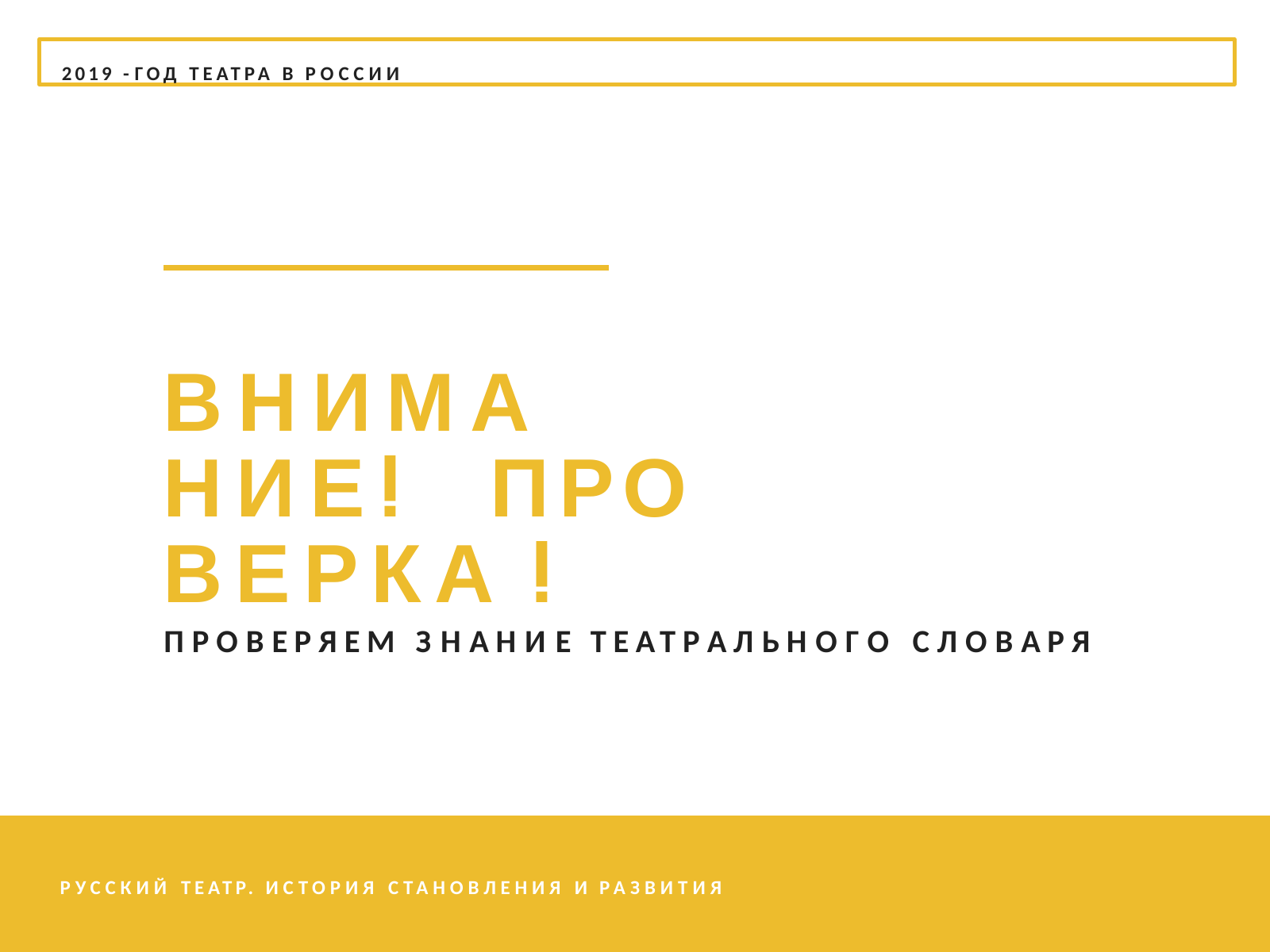

2019 - ГОД ТЕАТРА В РОССИИ

# ВНИМА НИЕ!  ПРО ВЕРКА !
ПРОВЕРЯЕМ	ЗНАНИЕ	ТЕАТРАЛЬНОГО	СЛОВАРЯ

РУССКИЙ ТЕАТР. ИСТОРИЯ СТАНОВЛЕНИЯ И РАЗВИТИЯ